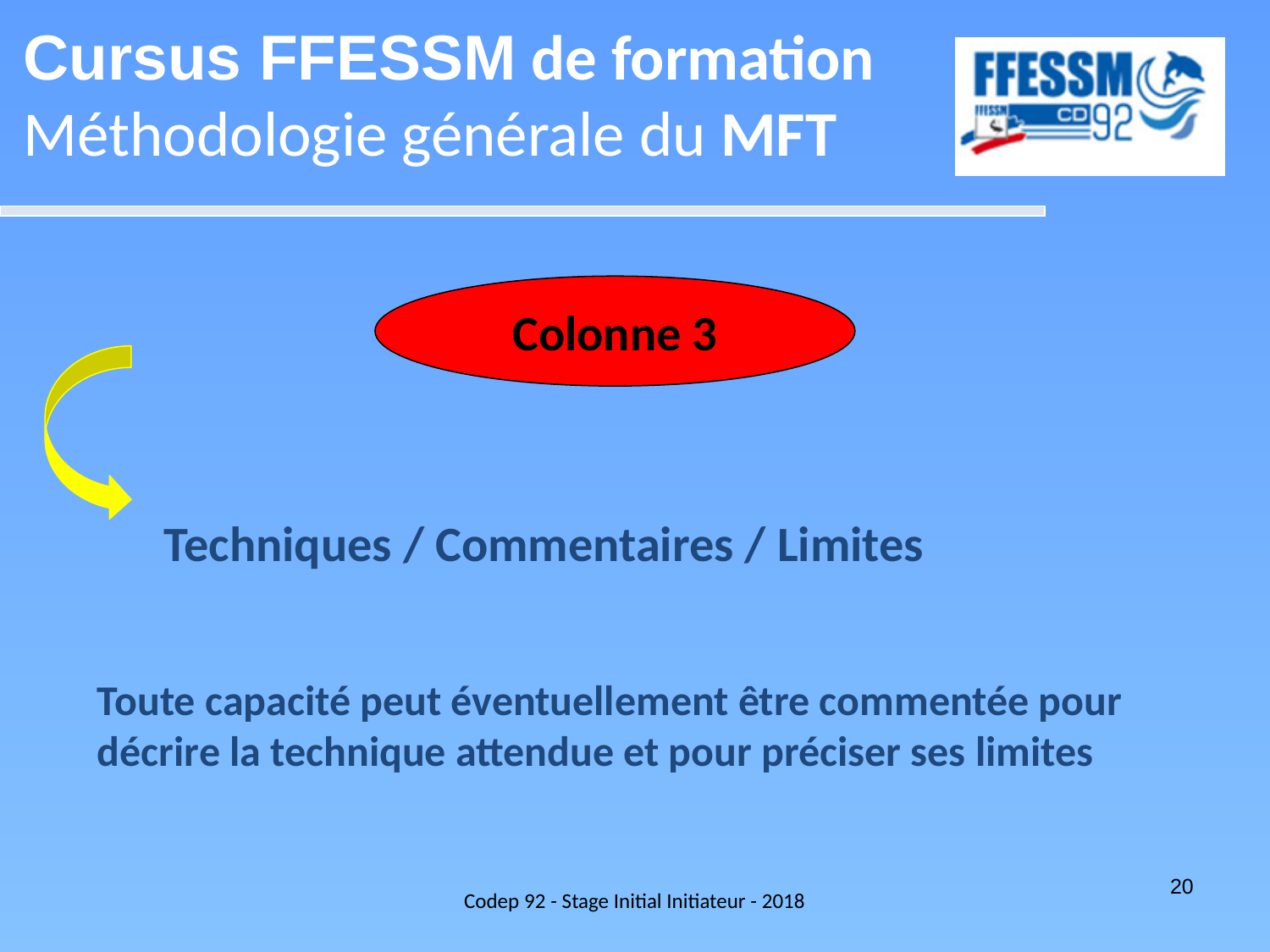

Cursus FFESSM de formation
Méthodologie générale du MFT
Colonne 3

       Techniques / Commentaires / Limites

Toute capacité peut éventuellement être commentée pour décrire la technique attendue et pour préciser ses limites
Codep 92 - Stage Initial Initiateur - 2018
20